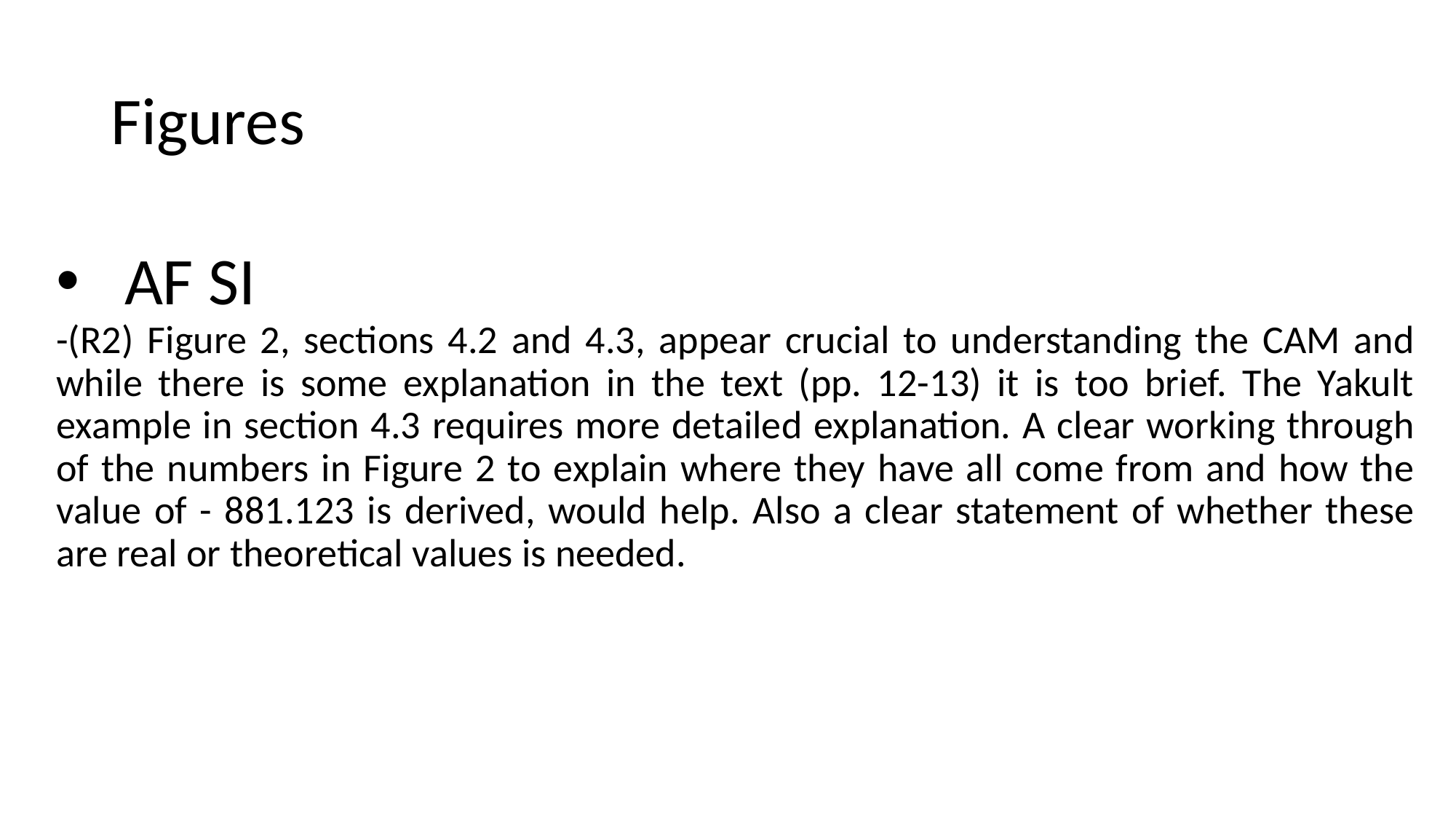

# Figures
AF SI
-(R2) Figure 2, sections 4.2 and 4.3, appear crucial to understanding the CAM and while there is some explanation in the text (pp. 12-13) it is too brief. The Yakult example in section 4.3 requires more detailed explanation. A clear working through of the numbers in Figure 2 to explain where they have all come from and how the value of - 881.123 is derived, would help. Also a clear statement of whether these are real or theoretical values is needed.